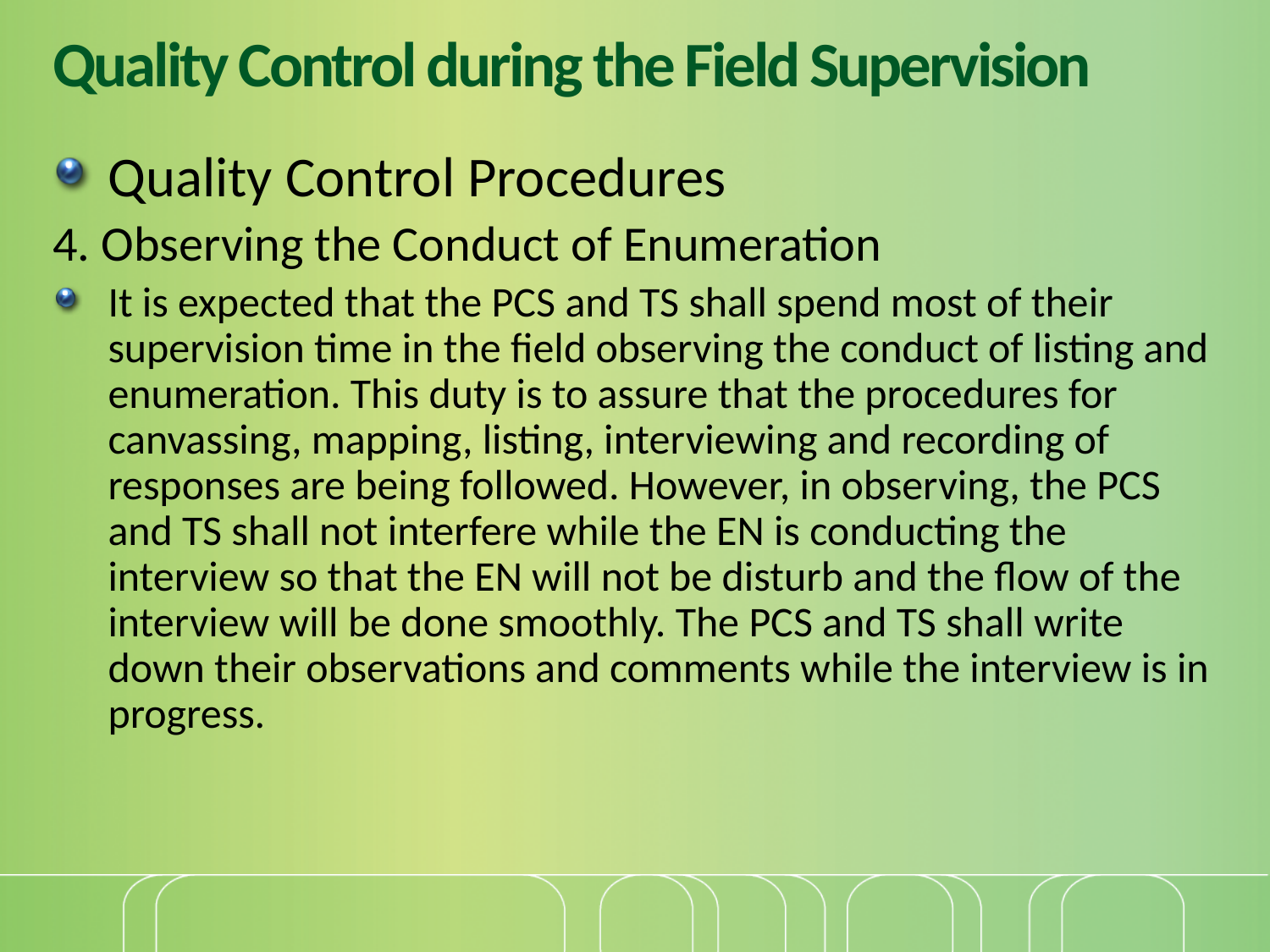

# Quality Control during the Field Supervision
Quality Control Procedures
4. Observing the Conduct of Enumeration
It is expected that the PCS and TS shall spend most of their supervision time in the field observing the conduct of listing and enumeration. This duty is to assure that the procedures for canvassing, mapping, listing, interviewing and recording of responses are being followed. However, in observing, the PCS and TS shall not interfere while the EN is conducting the interview so that the EN will not be disturb and the flow of the interview will be done smoothly. The PCS and TS shall write down their observations and comments while the interview is in progress.